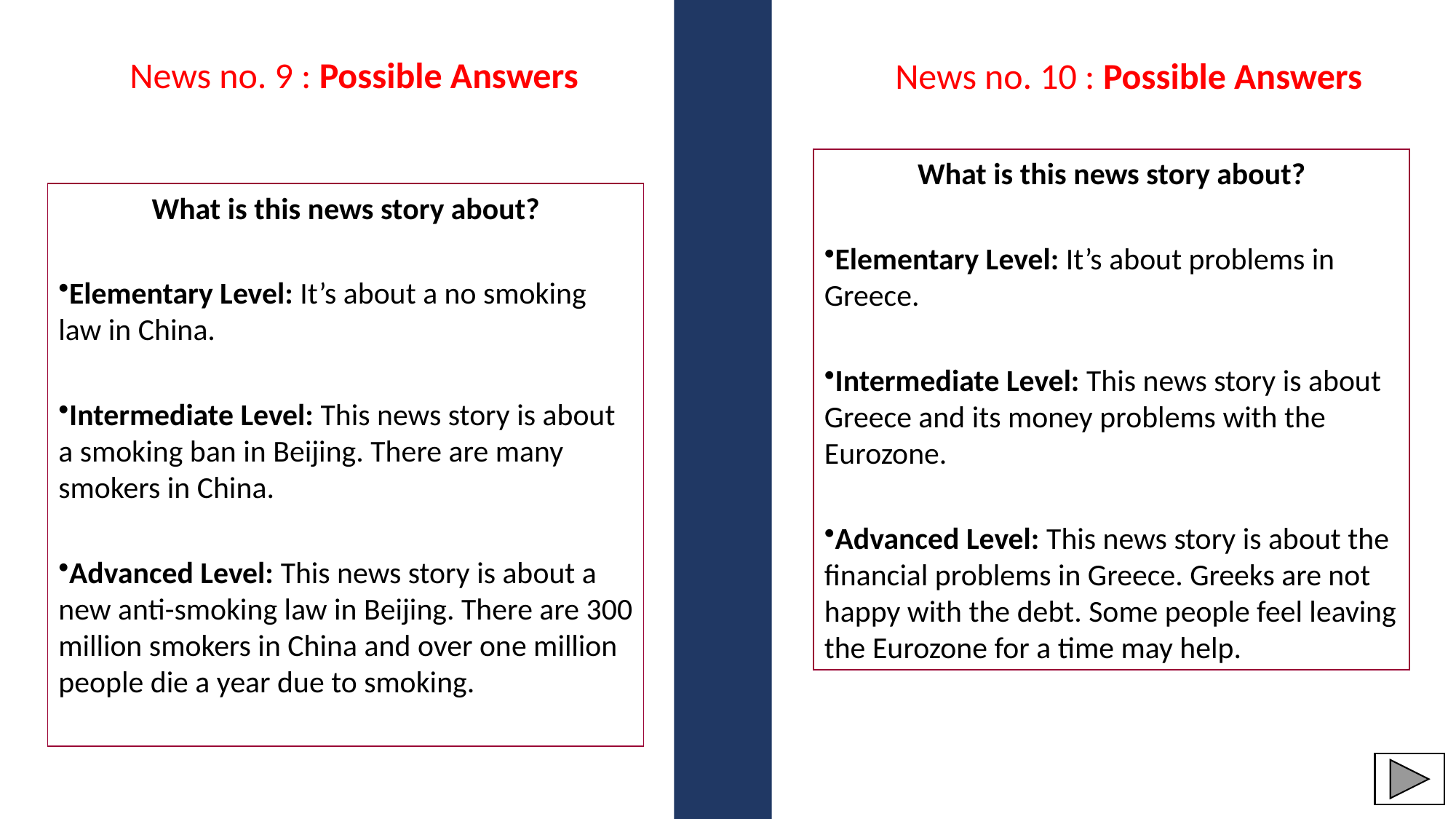

| News no. 9 : Possible Answers |
| --- |
| News no. 10 : Possible Answers |
| --- |
What is this news story about?

Elementary Level: It’s about problems in Greece.

Intermediate Level: This news story is about Greece and its money problems with the Eurozone.

Advanced Level: This news story is about the financial problems in Greece. Greeks are not happy with the debt. Some people feel leaving the Eurozone for a time may help.
What is this news story about?

Elementary Level: It’s about a no smoking law in China.

Intermediate Level: This news story is about a smoking ban in Beijing. There are many smokers in China.

Advanced Level: This news story is about a new anti-smoking law in Beijing. There are 300 million smokers in China and over one million people die a year due to smoking.